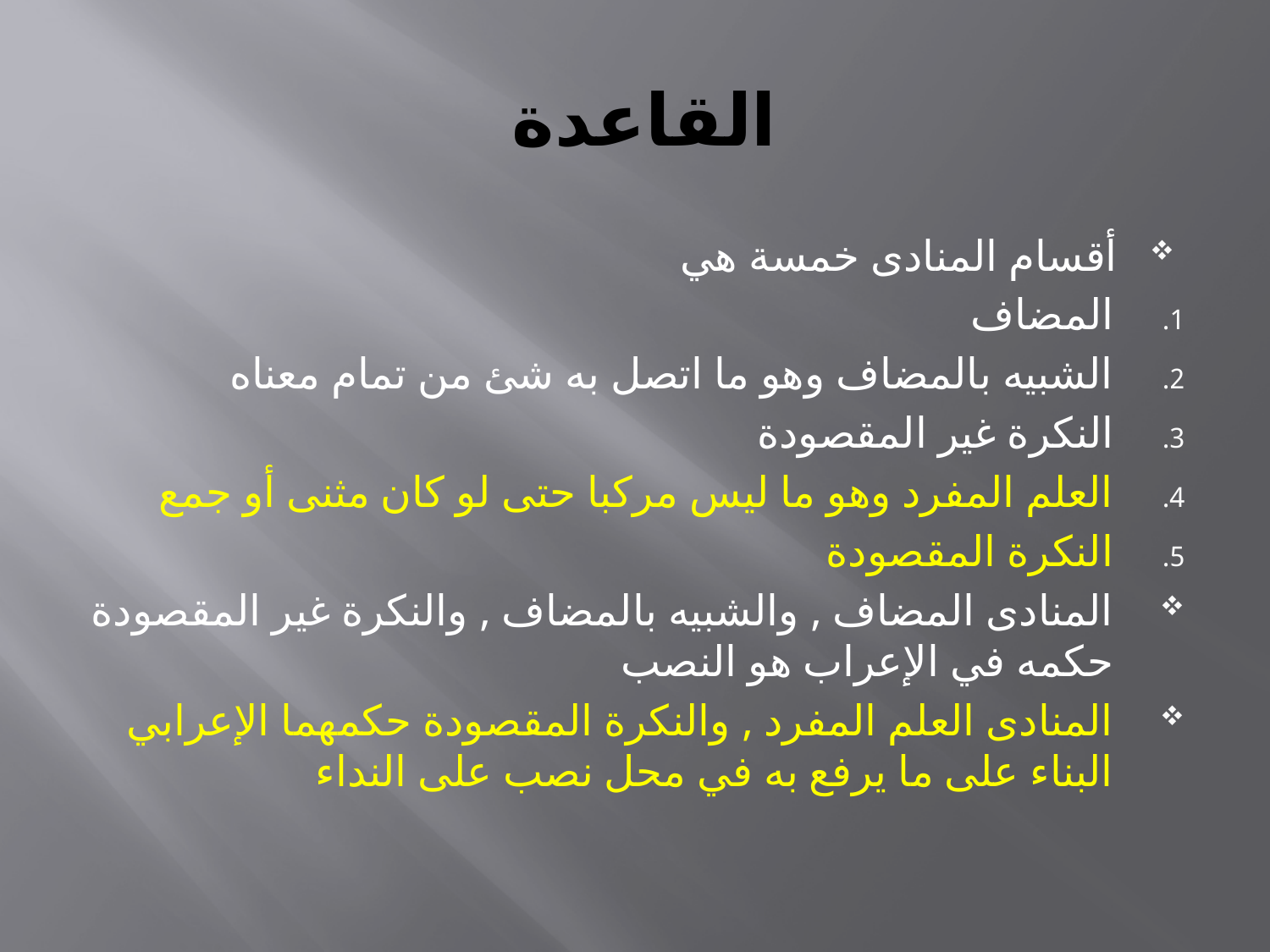

# القاعدة
أقسام المنادى خمسة هي
المضاف
الشبيه بالمضاف وهو ما اتصل به شئ من تمام معناه
النكرة غير المقصودة
العلم المفرد وهو ما ليس مركبا حتى لو كان مثنى أو جمع
النكرة المقصودة
المنادى المضاف , والشبيه بالمضاف , والنكرة غير المقصودة  حكمه في الإعراب هو النصب
المنادى العلم المفرد , والنكرة المقصودة حكمهما الإعرابي البناء على ما يرفع به في محل نصب على النداء